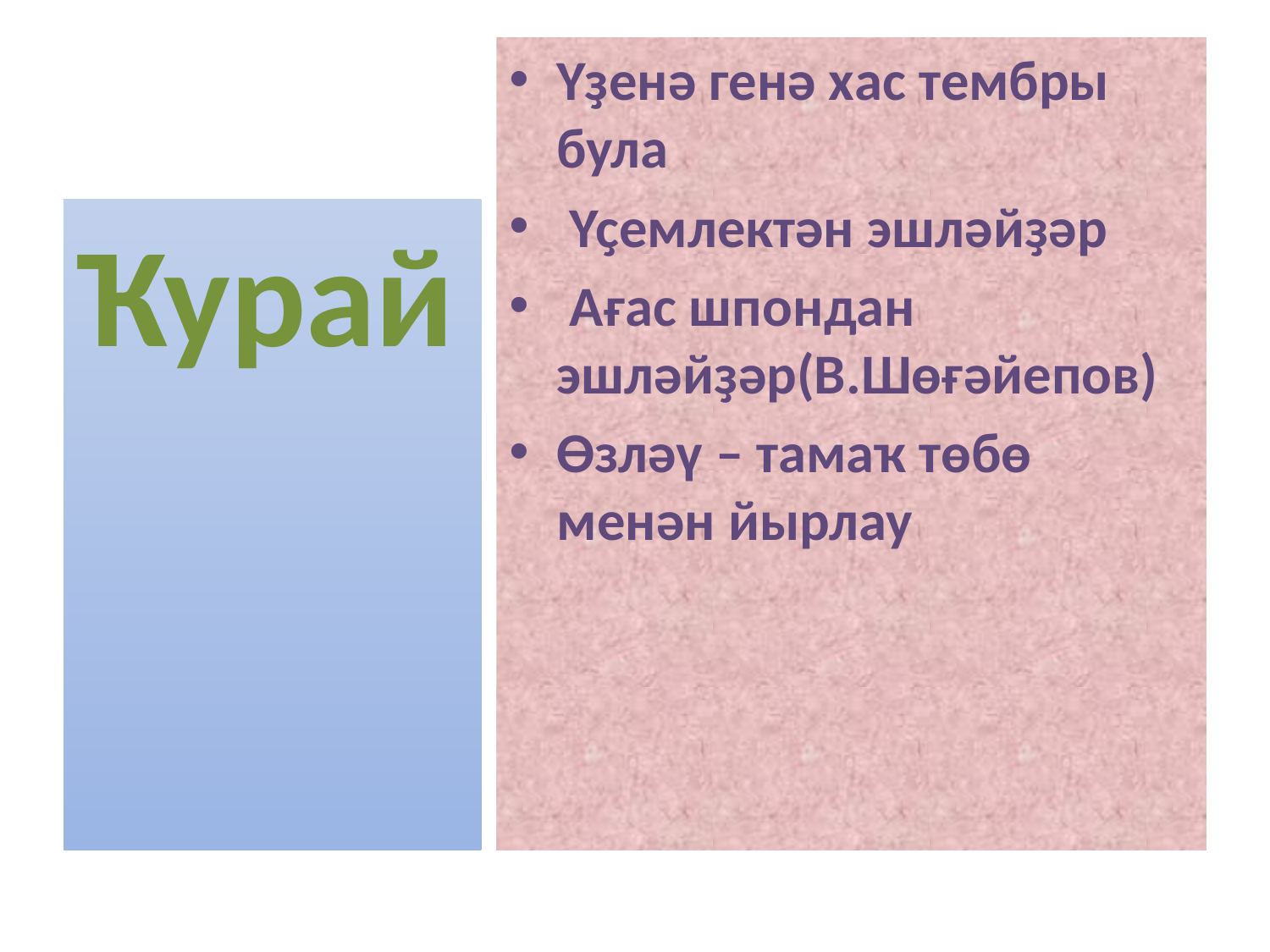

#
Үҙенә генә хас тембры була
 Үҫемлектән эшләйҙәр
 Ағас шпондан эшләйҙәр(В.Шөғәйепов)
Өзләү – тамаҡ төбө менән йырлау

Ҡурай